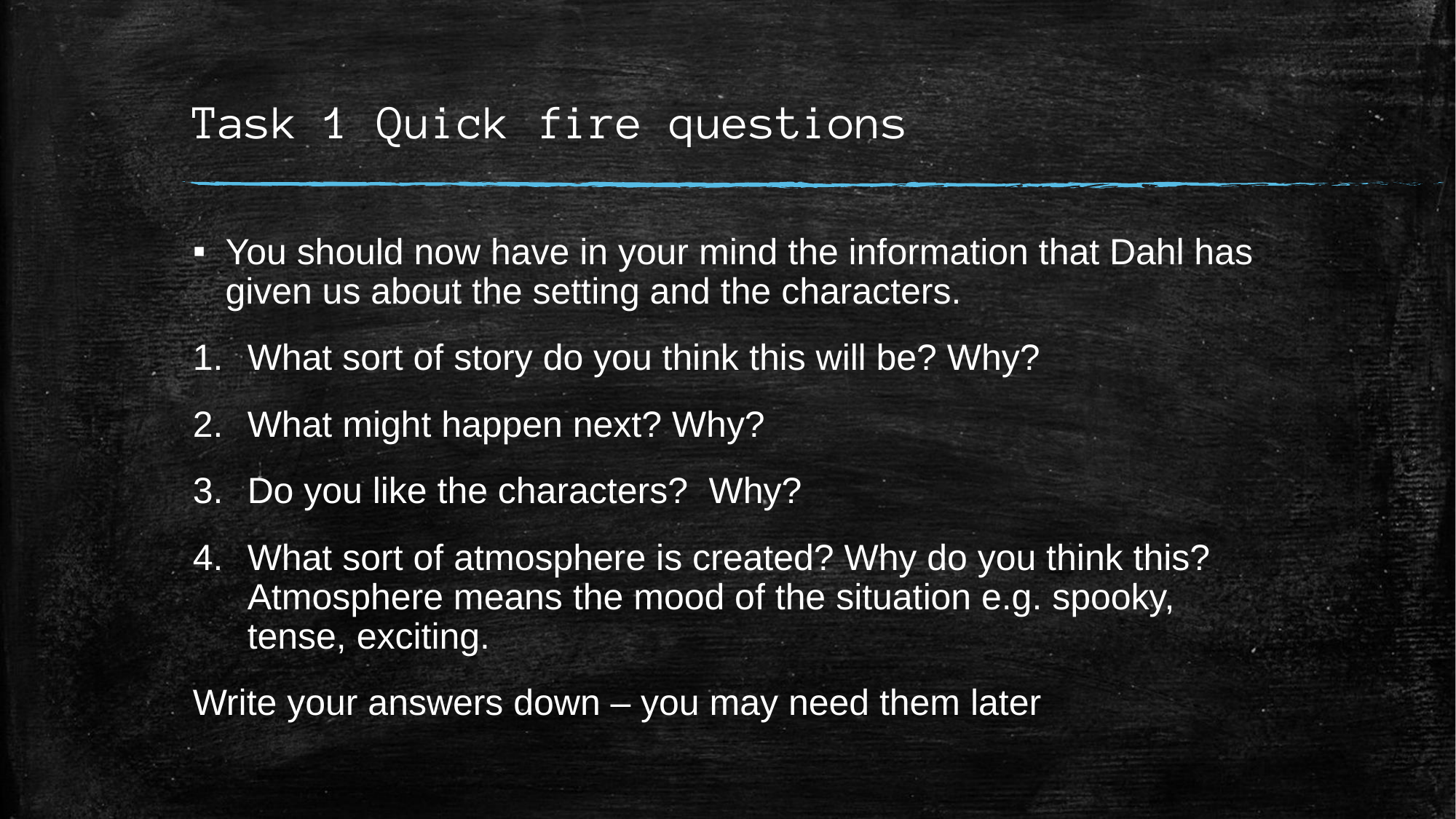

# Task 1 Quick fire questions
You should now have in your mind the information that Dahl has given us about the setting and the characters.
What sort of story do you think this will be? Why?
What might happen next? Why?
Do you like the characters?  Why?
What sort of atmosphere is created? Why do you think this? Atmosphere means the mood of the situation e.g. spooky, tense, exciting.
Write your answers down – you may need them later